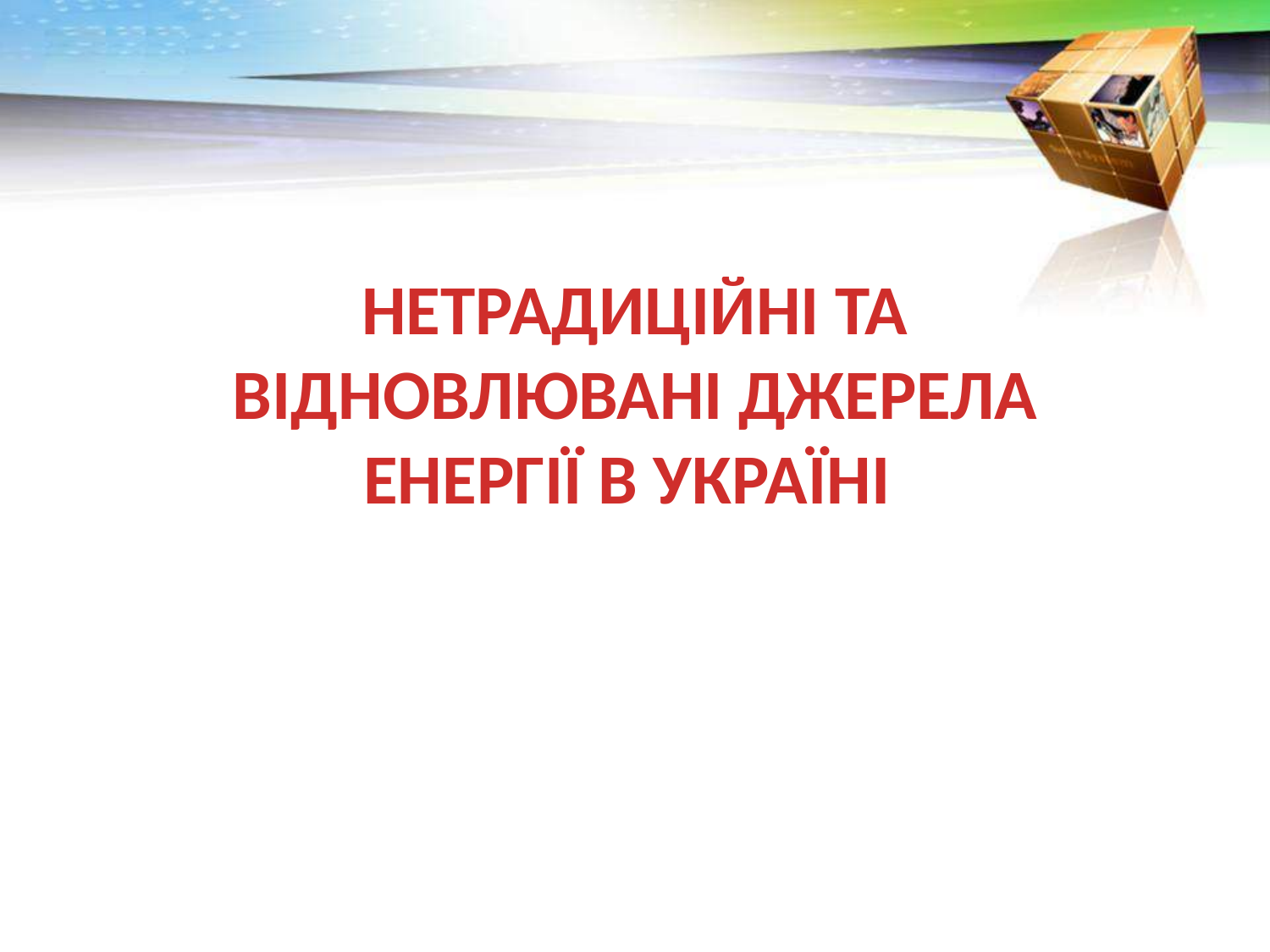

НЕТРАДИЦІЙНІ ТА ВІДНОВЛЮВАНІ ДЖЕРЕЛА ЕНЕРГІЇ В УКРАЇНІ